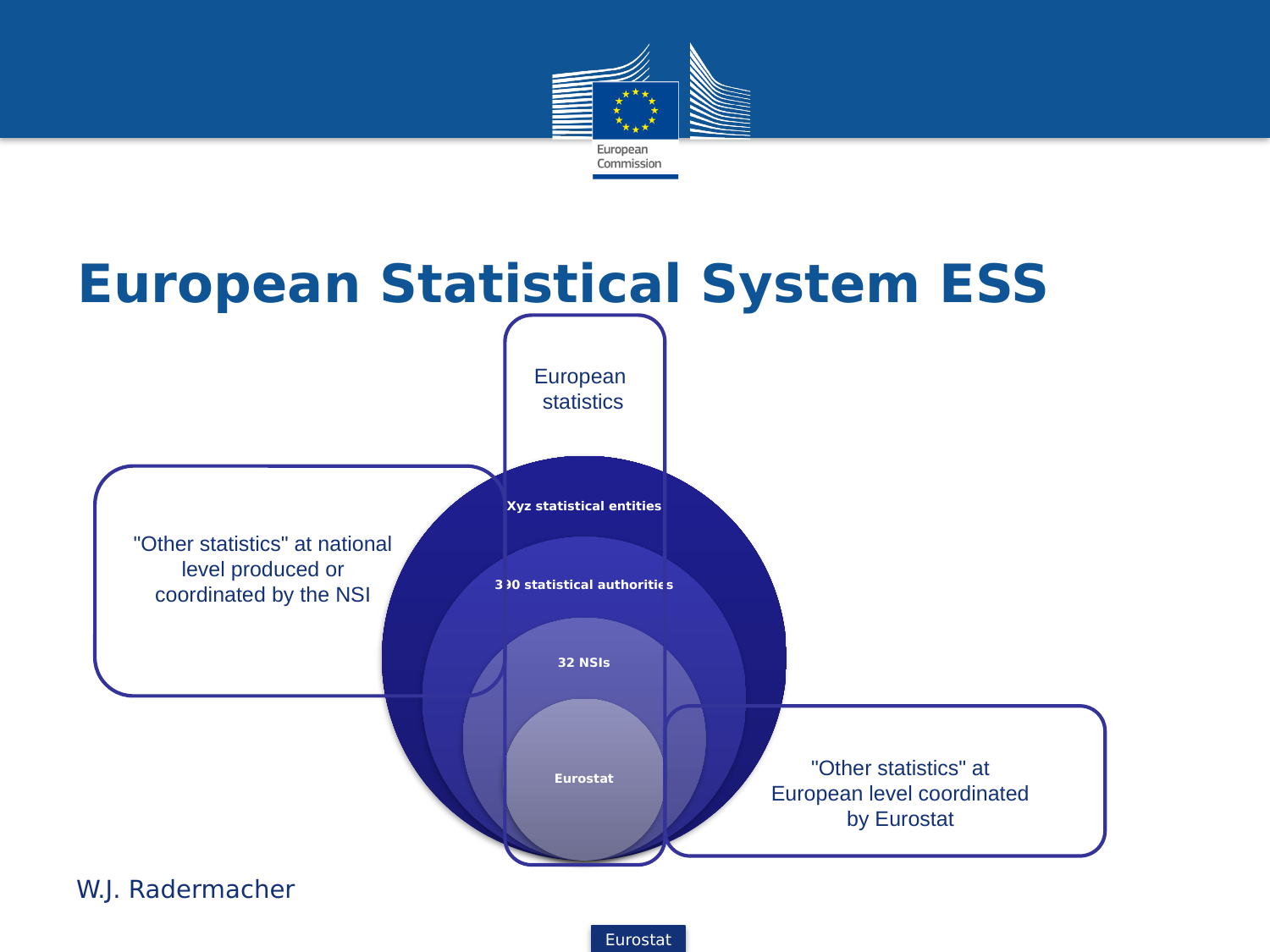

# European Statistical System ESS

European
statistics
Xyz statistical entities
390 statistical authorities
32 NSIs
Eurostat

"Other statistics" at national level produced or coordinated by the NSI

"Other statistics" at European level coordinated by Eurostat
W.J. Radermacher